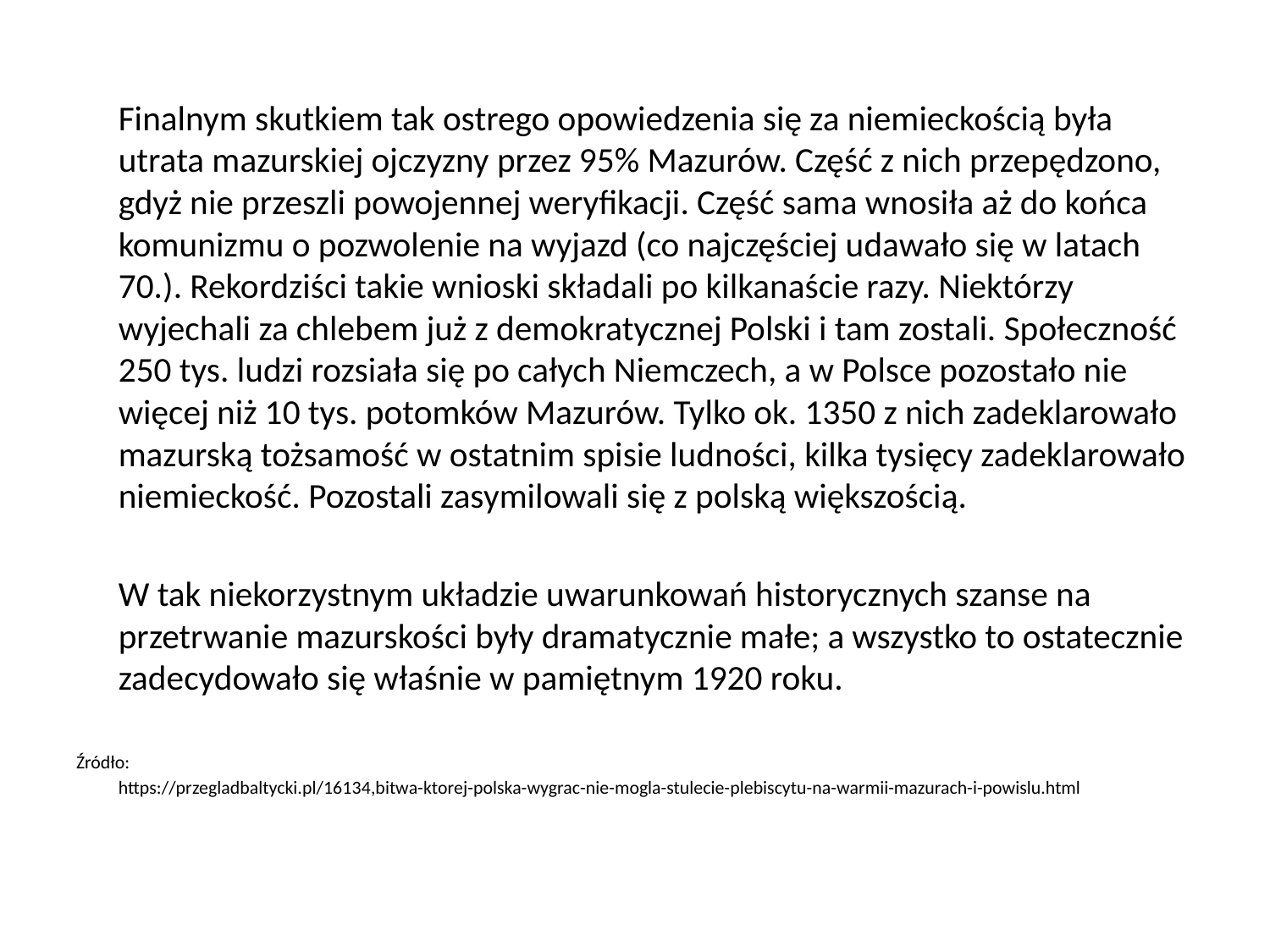

Finalnym skutkiem tak ostrego opowiedzenia się za niemieckością była utrata mazurskiej ojczyzny przez 95% Mazurów. Część z nich przepędzono, gdyż nie przeszli powojennej weryfikacji. Część sama wnosiła aż do końca komunizmu o pozwolenie na wyjazd (co najczęściej udawało się w latach 70.). Rekordziści takie wnioski składali po kilkanaście razy. Niektórzy wyjechali za chlebem już z demokratycznej Polski i tam zostali. Społeczność 250 tys. ludzi rozsiała się po całych Niemczech, a w Polsce pozostało nie więcej niż 10 tys. potomków Mazurów. Tylko ok. 1350 z nich zadeklarowało mazurską tożsamość w ostatnim spisie ludności, kilka tysięcy zadeklarowało niemieckość. Pozostali zasymilowali się z polską większością.

	W tak niekorzystnym układzie uwarunkowań historycznych szanse na przetrwanie mazurskości były dramatycznie małe; a wszystko to ostatecznie zadecydowało się właśnie w pamiętnym 1920 roku.

Źródło:
	https://przegladbaltycki.pl/16134,bitwa-ktorej-polska-wygrac-nie-mogla-stulecie-plebiscytu-na-warmii-mazurach-i-powislu.html